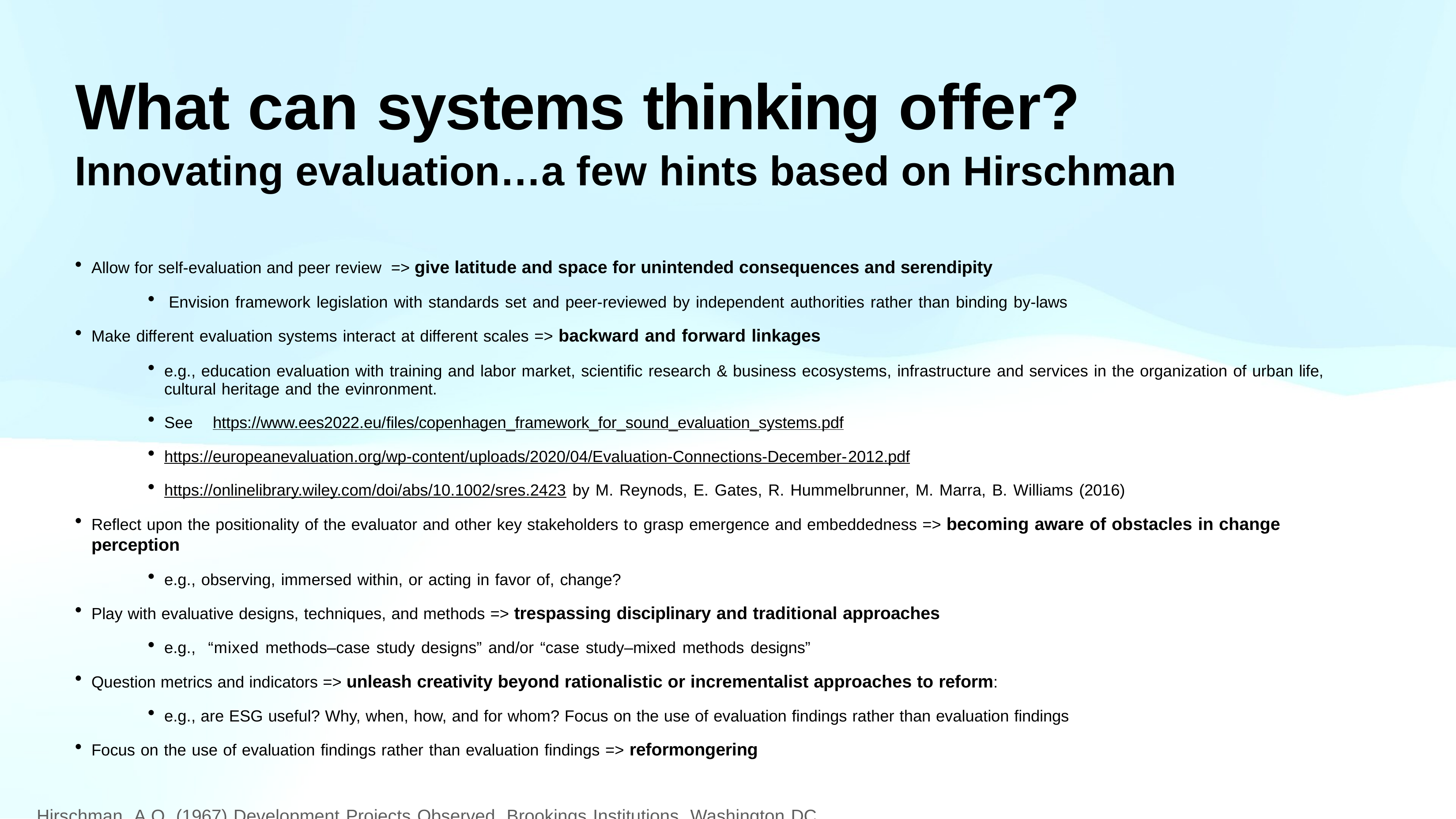

# What can systems thinking offer?
Innovating evaluation…a few hints based on Hirschman
Allow for self-evaluation and peer review  => give latitude and space for unintended consequences and serendipity
Envision framework legislation with standards set and peer-reviewed by independent authorities rather than binding by-laws
Make diﬀerent evaluation systems interact at diﬀerent scales => backward and forward linkages
e.g., education evaluation with training and labor market, scientific research & business ecosystems, infrastructure and services in the organization of urban life, cultural heritage and the evinronment.
See   https://www.ees2022.eu/files/copenhagen_framework_for_sound_evaluation_systems.pdf
https://europeanevaluation.org/wp-content/uploads/2020/04/Evaluation-Connections-December-2012.pdf
https://onlinelibrary.wiley.com/doi/abs/10.1002/sres.2423 by M. Reynods, E. Gates, R. Hummelbrunner, M. Marra, B. Williams (2016)
Reflect upon the positionality of the evaluator and other key stakeholders to grasp emergence and embeddedness => becoming aware of obstacles in change perception
e.g., observing, immersed within, or acting in favor of, change?
Play with evaluative designs, techniques, and methods => trespassing disciplinary and traditional approaches
e.g.,  “mixed methods–case study designs” and/or “case study–mixed methods designs”
Question metrics and indicators => unleash creativity beyond rationalistic or incrementalist approaches to reform:
e.g., are ESG useful? Why, when, how, and for whom? Focus on the use of evaluation findings rather than evaluation findings
Focus on the use of evaluation findings rather than evaluation findings => reformongering

Hirschman, A.O. (1967) Development Projects Observed, Brookings Institutions, Washington DC